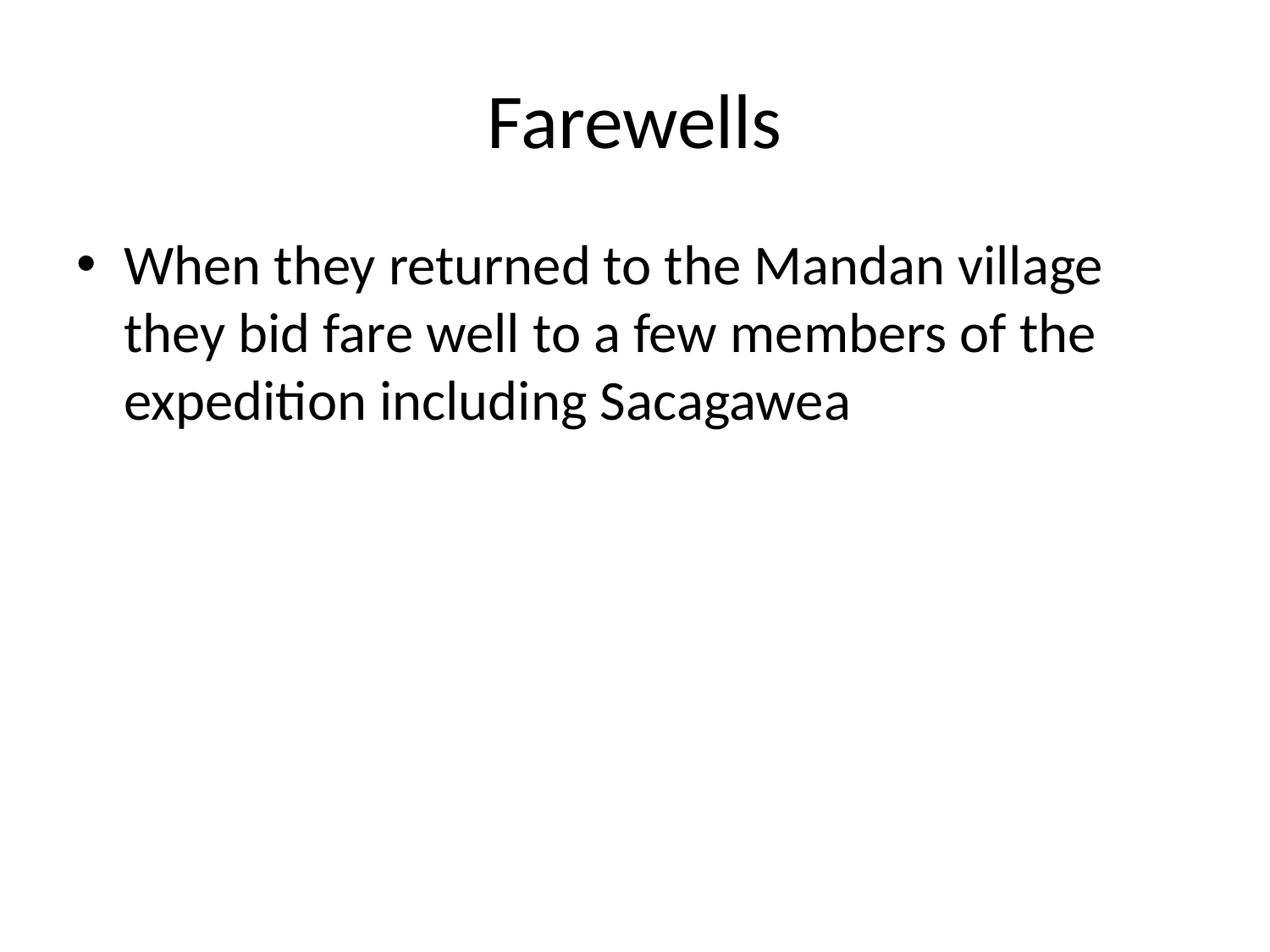

# Farewells
When they returned to the Mandan village they bid fare well to a few members of the expedition including Sacagawea